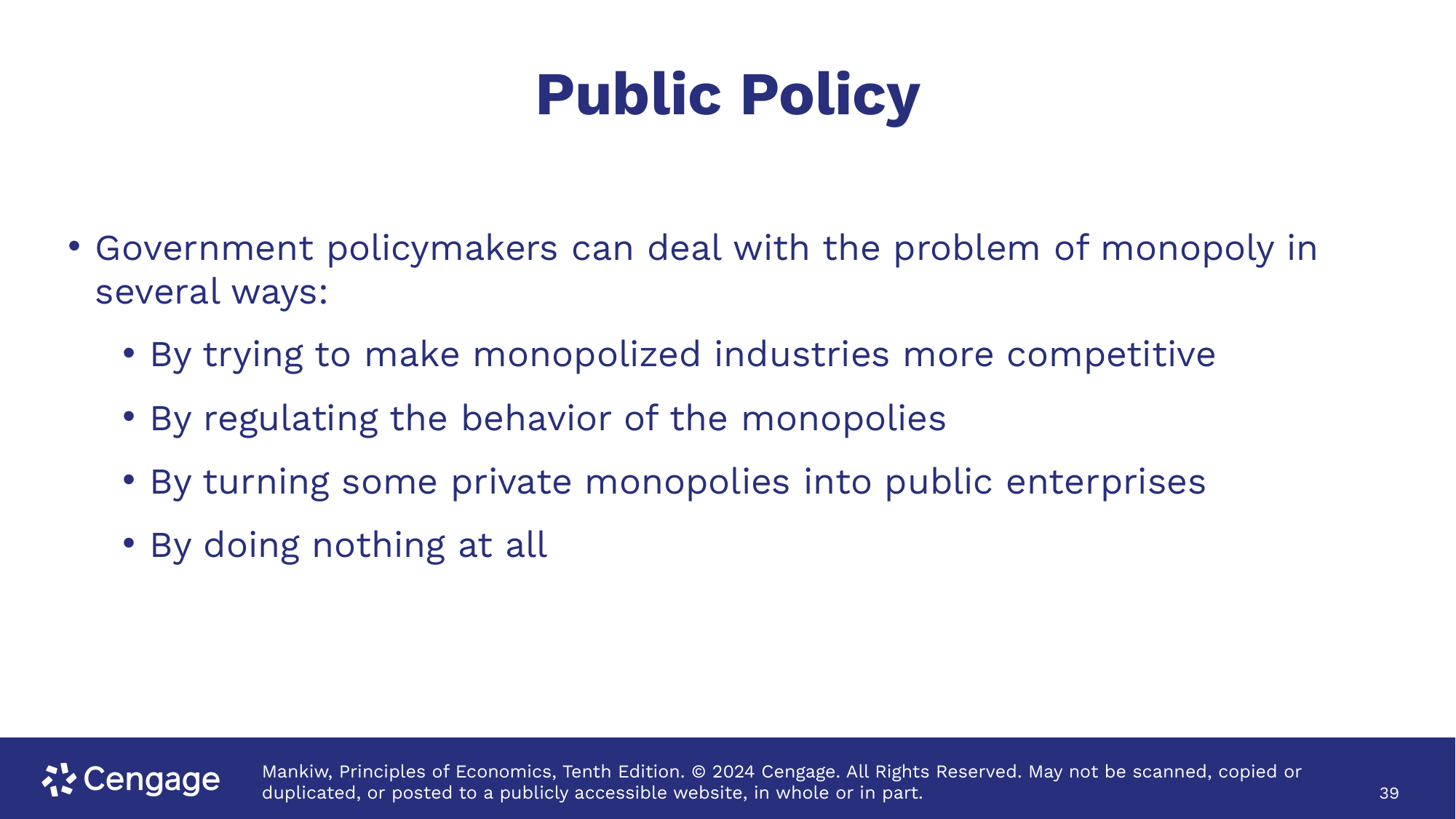

# Public Policy
Government policymakers can deal with the problem of monopoly in several ways:
By trying to make monopolized industries more competitive
By regulating the behavior of the monopolies
By turning some private monopolies into public enterprises
By doing nothing at all